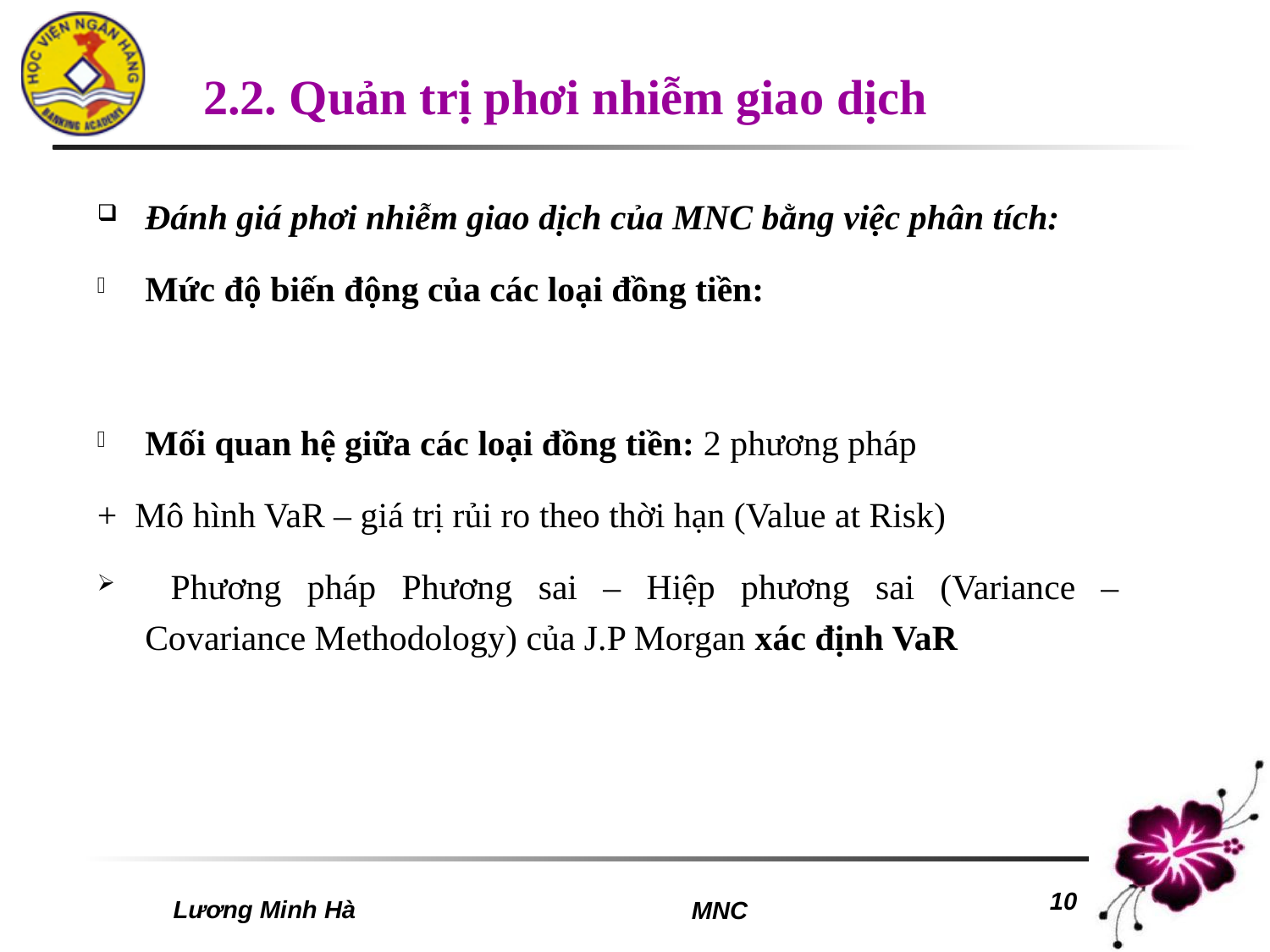

# 2.2. Quản trị phơi nhiễm giao dịch
Đánh giá phơi nhiễm giao dịch của MNC bằng việc phân tích:
Mức độ biến động của các loại đồng tiền:

Mối quan hệ giữa các loại đồng tiền: 2 phương pháp
+  Mô hình VaR – giá trị rủi ro theo thời hạn (Value at Risk)
 Phương pháp Phương sai – Hiệp phương sai (Variance – Covariance Methodology) của J.P Morgan xác định VaR
Lương Minh Hà